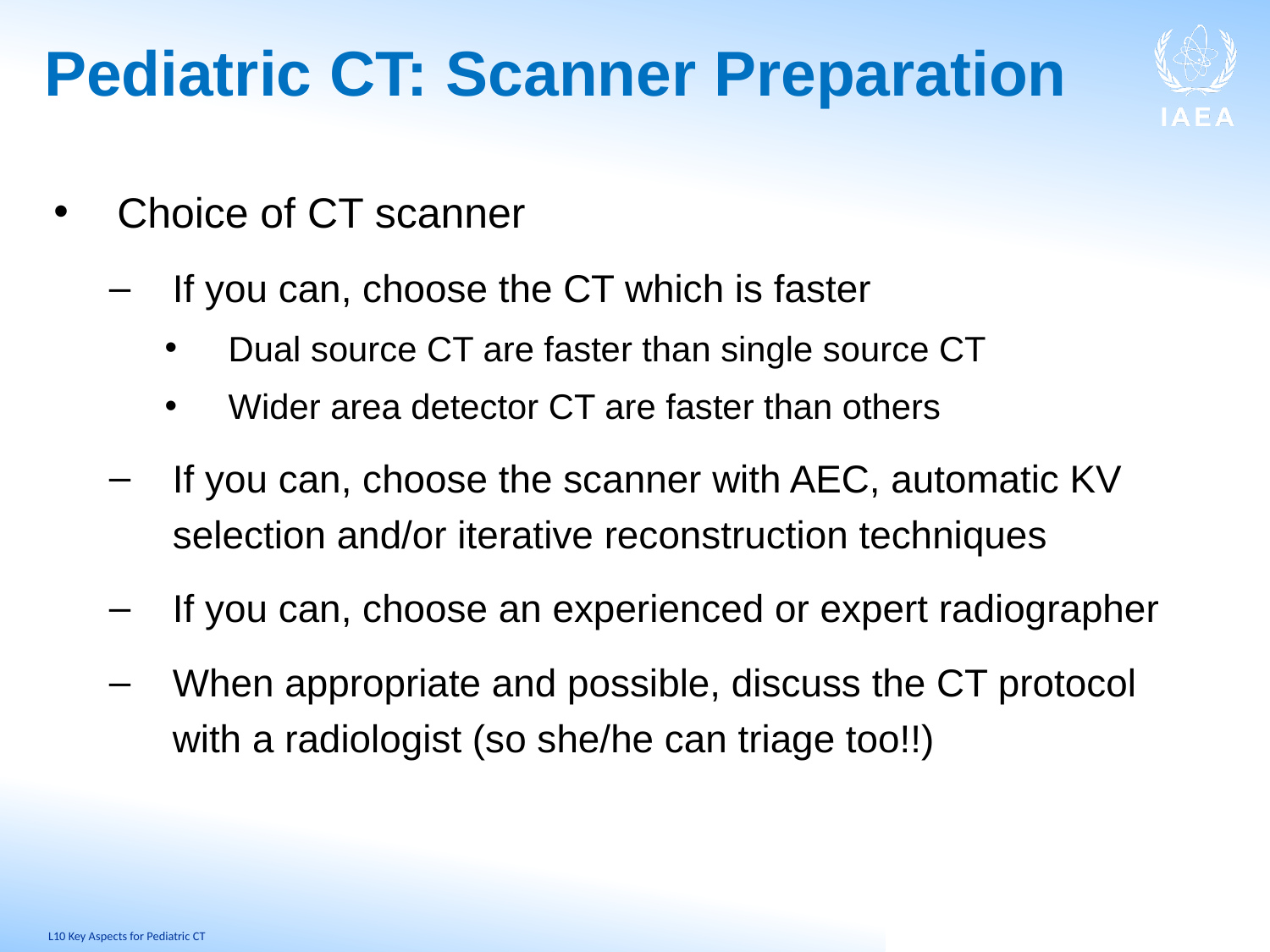

# Pediatric CT: Scanner Preparation
Choice of CT scanner
If you can, choose the CT which is faster
Dual source CT are faster than single source CT
Wider area detector CT are faster than others
If you can, choose the scanner with AEC, automatic KV selection and/or iterative reconstruction techniques
If you can, choose an experienced or expert radiographer
When appropriate and possible, discuss the CT protocol with a radiologist (so she/he can triage too!!)